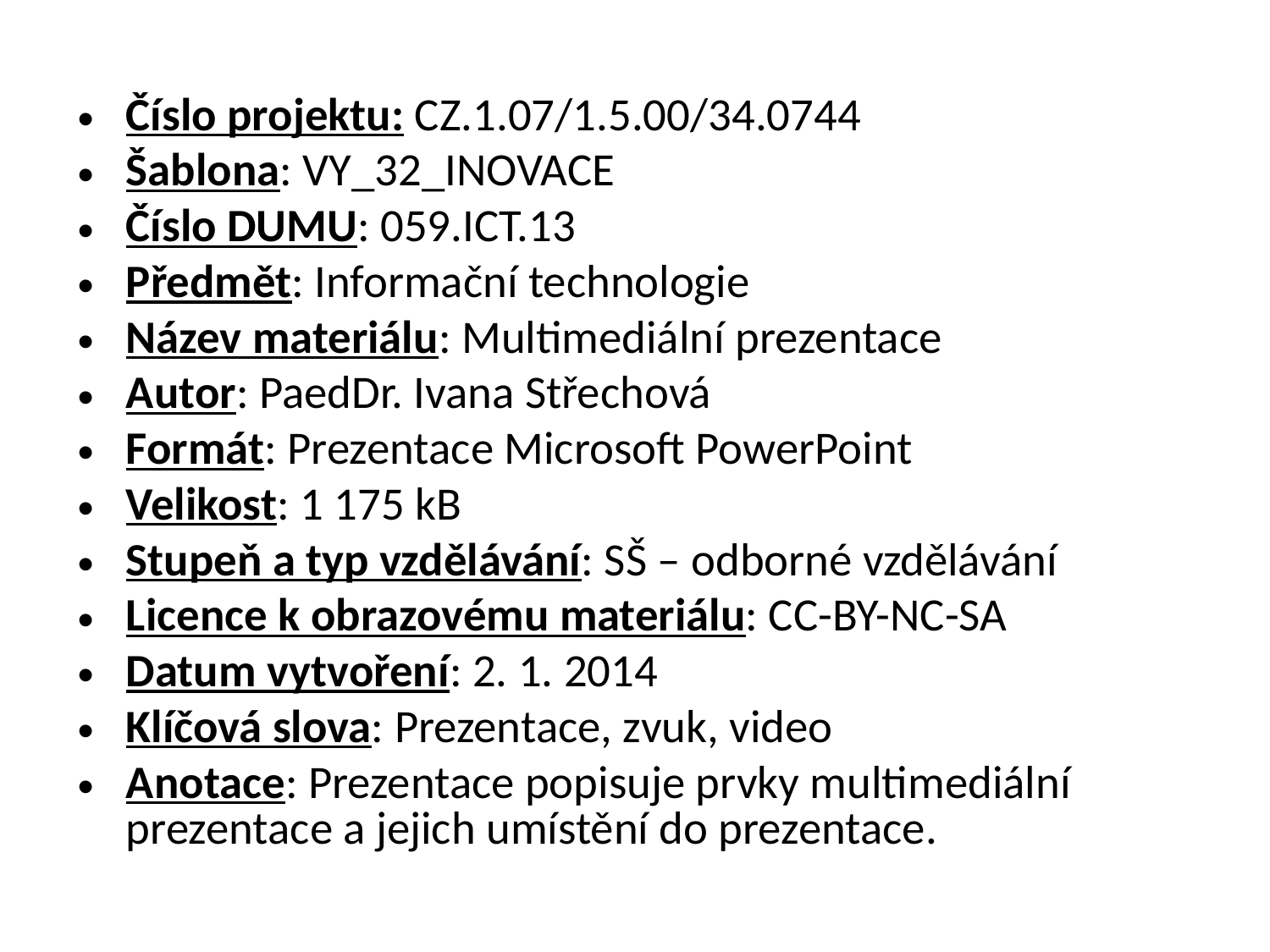

Číslo projektu: CZ.1.07/1.5.00/34.0744
Šablona: VY_32_INOVACE
Číslo DUMU: 059.ICT.13
Předmět: Informační technologie
Název materiálu: Multimediální prezentace
Autor: PaedDr. Ivana Střechová
Formát: Prezentace Microsoft PowerPoint
Velikost: 1 175 kB
Stupeň a typ vzdělávání: SŠ – odborné vzdělávání
Licence k obrazovému materiálu: CC-BY-NC-SA
Datum vytvoření: 2. 1. 2014
Klíčová slova: Prezentace, zvuk, video
Anotace: Prezentace popisuje prvky multimediální prezentace a jejich umístění do prezentace.